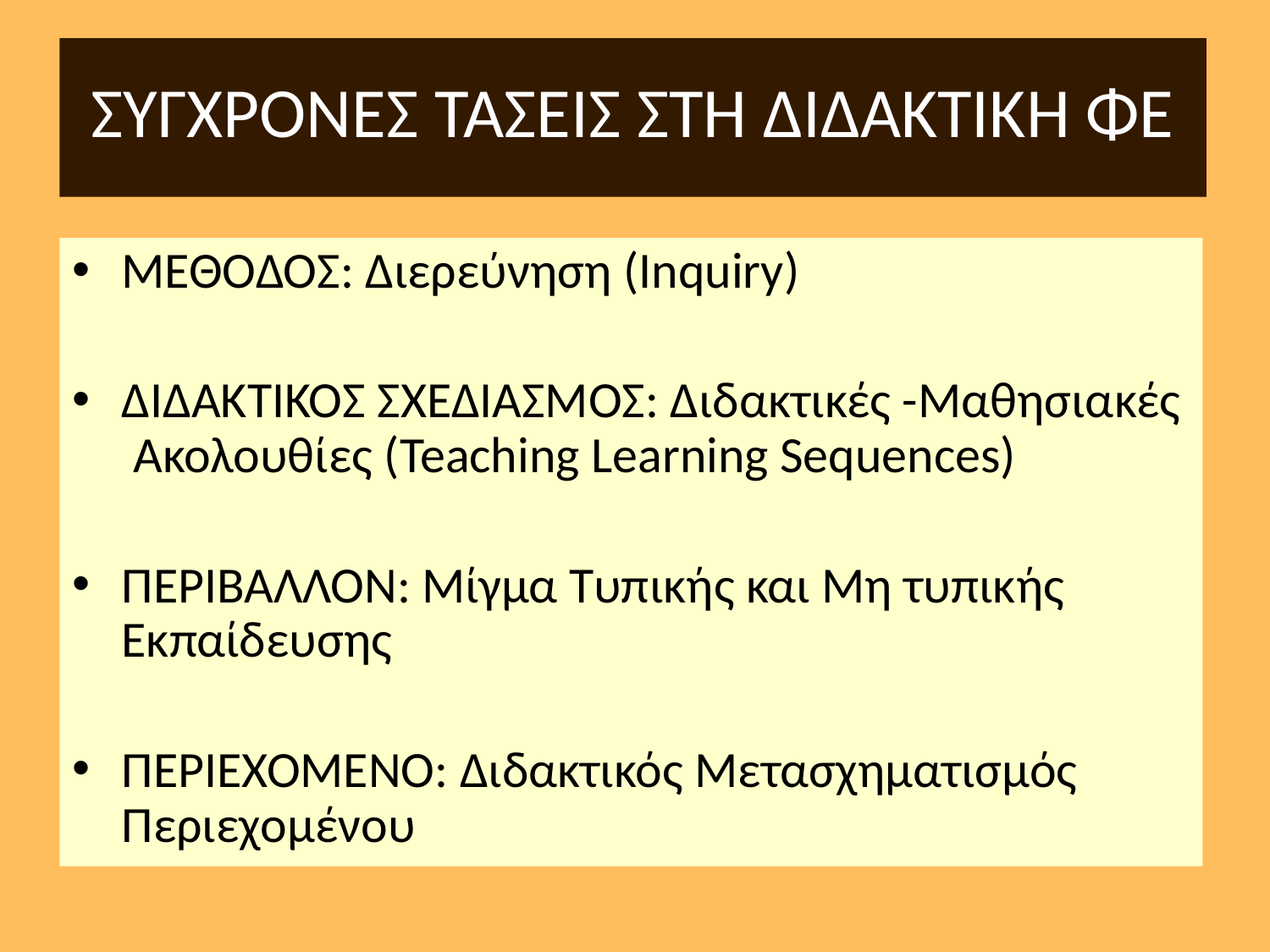

# ΣΥΓΧΡΟΝΕΣ ΤΑΣΕΙΣ ΣΤΗ ΔΙΔΑΚΤΙΚΗ ΦΕ
ΜΕΘΟΔΟΣ: Διερεύνηση (Inquiry)

ΔΙΔΑΚΤΙΚΟΣ ΣΧΕΔΙΑΣΜΟΣ: Διδακτικές -Μαθησιακές  Ακολουθίες (Teaching Learning Sequences)

ΠΕΡΙΒΑΛΛΟΝ: Μίγμα Τυπικής και Μη τυπικής Εκπαίδευσης

ΠΕΡΙΕΧΟΜΕΝΟ: Διδακτικός Μετασχηματισμός Περιεχομένου